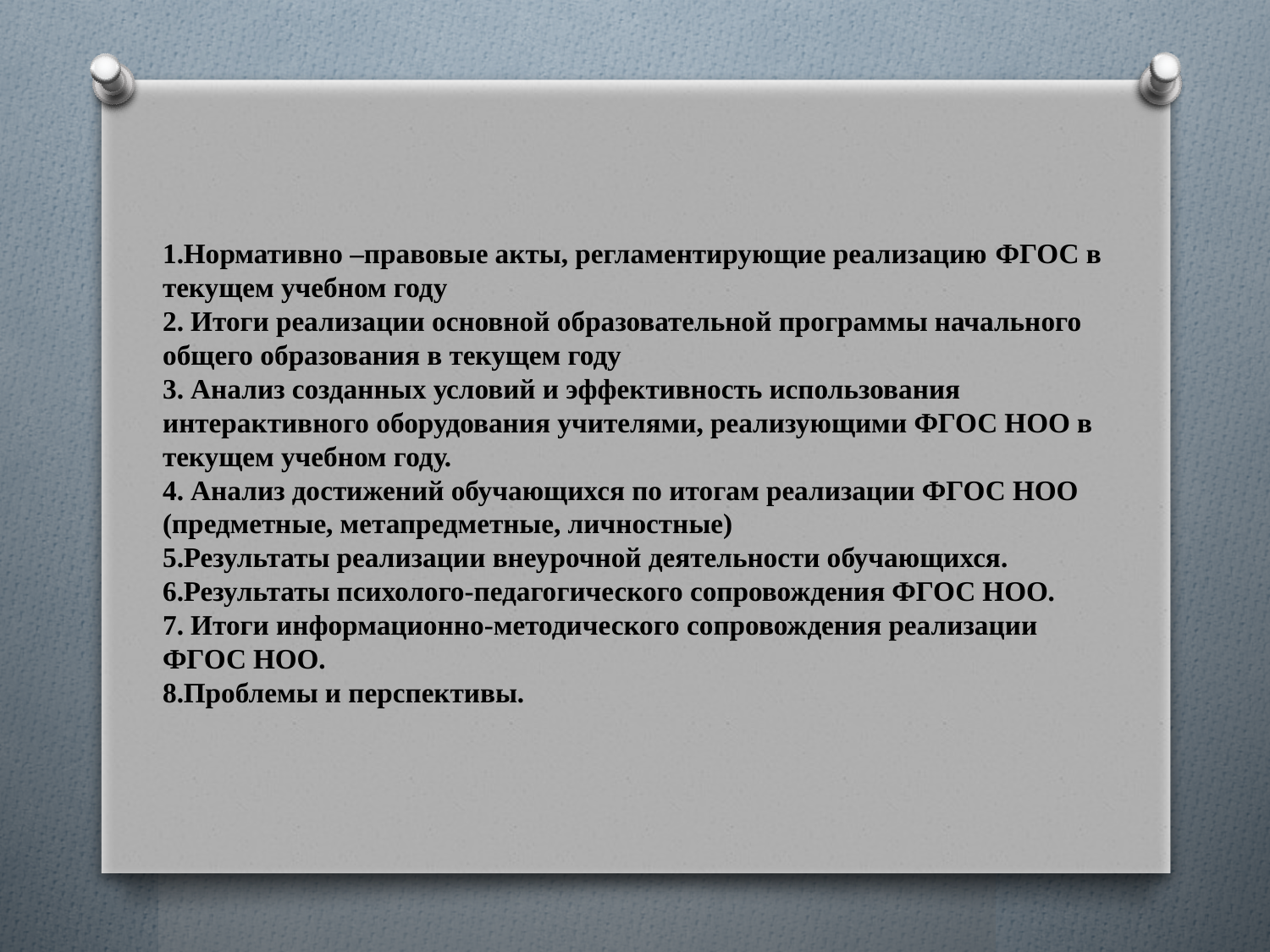

# 1.Нормативно –правовые акты, регламентирующие реализацию ФГОС в текущем учебном году 2. Итоги реализации основной образовательной программы начального общего образования в текущем году 3. Анализ созданных условий и эффективность использования интерактивного оборудования учителями, реализующими ФГОС НОО в текущем учебном году. 4. Анализ достижений обучающихся по итогам реализации ФГОС НОО (предметные, метапредметные, личностные) 5.Результаты реализации внеурочной деятельности обучающихся. 6.Результаты психолого-педагогического сопровождения ФГОС НОО. 7. Итоги информационно-методического сопровождения реализации ФГОС НОО. 8.Проблемы и перспективы.